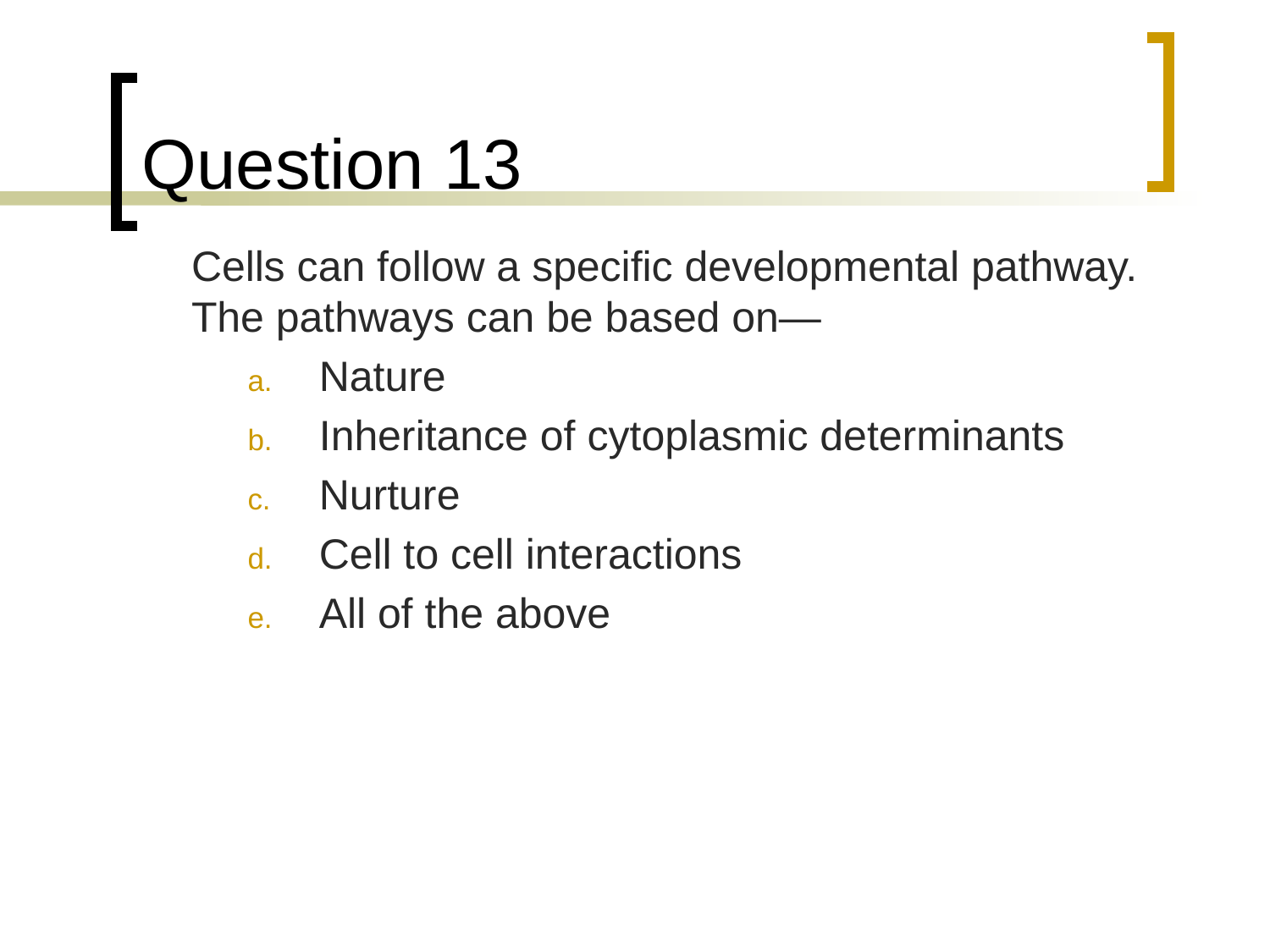

# Question 13
	Cells can follow a specific developmental pathway. The pathways can be based on—
Nature
Inheritance of cytoplasmic determinants
Nurture
Cell to cell interactions
All of the above